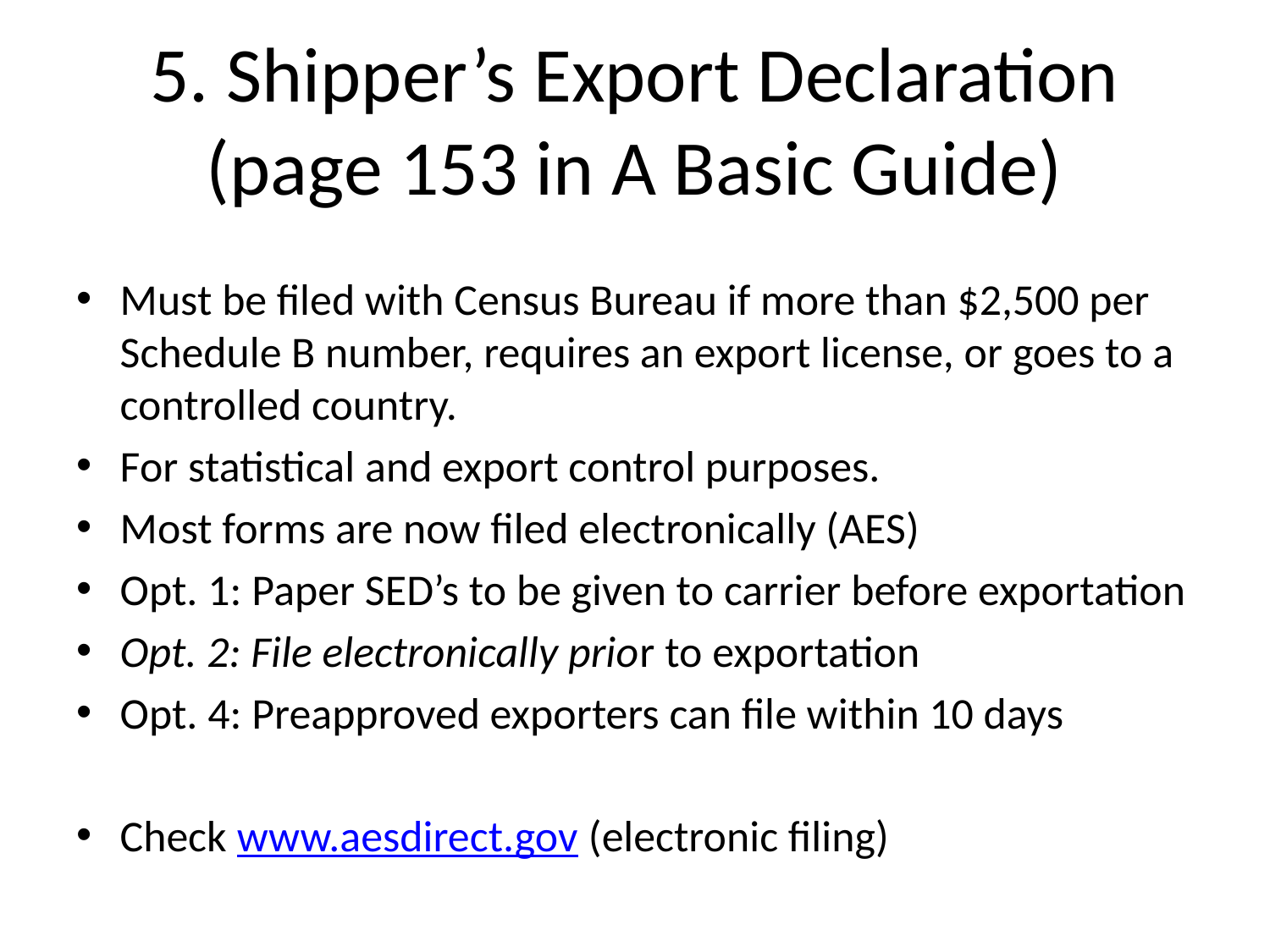

# 5. Shipper’s Export Declaration (page 153 in A Basic Guide)
Must be filed with Census Bureau if more than $2,500 per Schedule B number, requires an export license, or goes to a controlled country.
For statistical and export control purposes.
Most forms are now filed electronically (AES)
Opt. 1: Paper SED’s to be given to carrier before exportation
Opt. 2: File electronically prior to exportation
Opt. 4: Preapproved exporters can file within 10 days

Check www.aesdirect.gov (electronic filing)